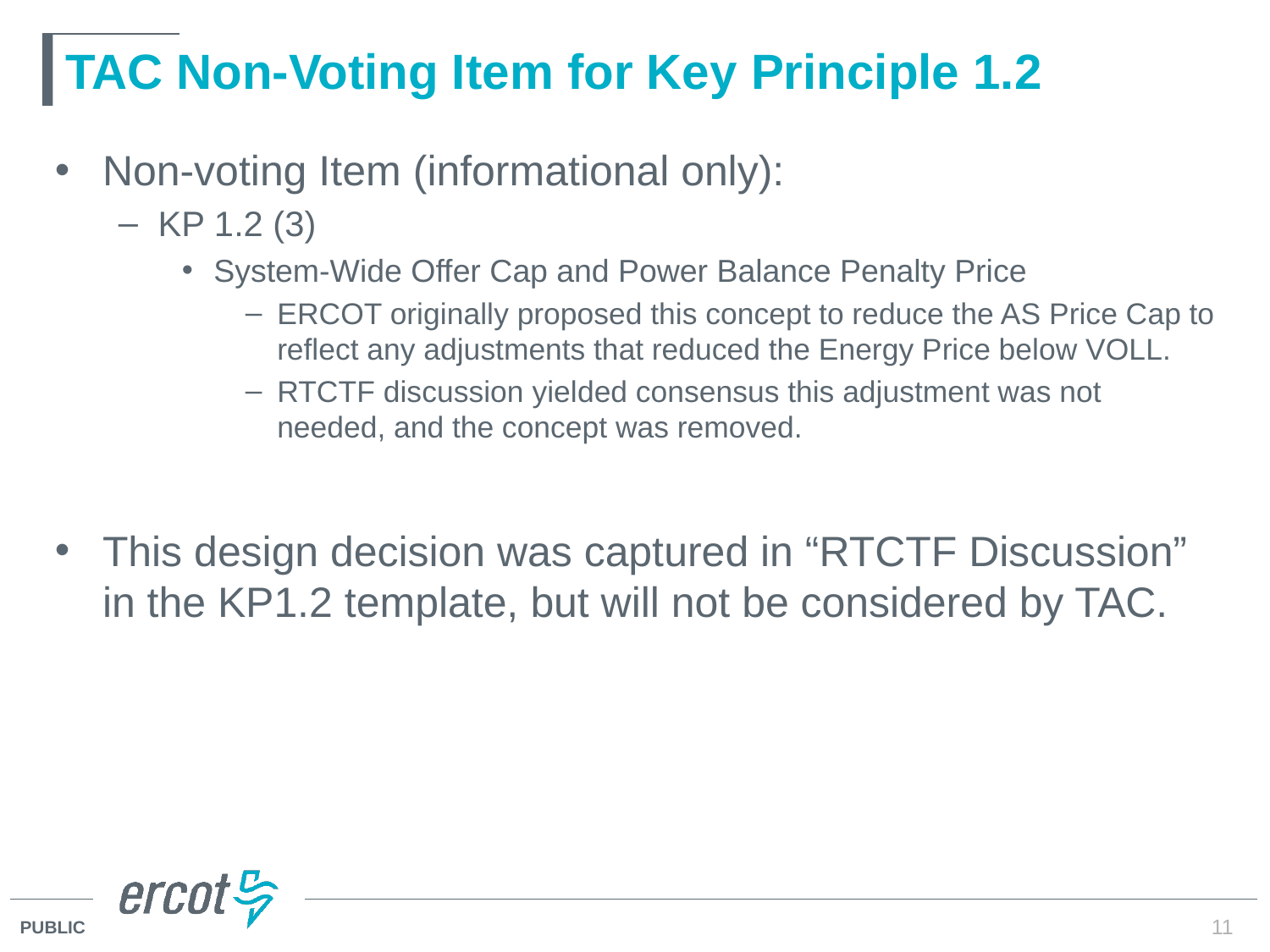

# TAC Non-Voting Item for Key Principle 1.2
Non-voting Item (informational only):
KP 1.2 (3)
System-Wide Offer Cap and Power Balance Penalty Price
ERCOT originally proposed this concept to reduce the AS Price Cap to reflect any adjustments that reduced the Energy Price below VOLL.
RTCTF discussion yielded consensus this adjustment was not needed, and the concept was removed.

This design decision was captured in “RTCTF Discussion” in the KP1.2 template, but will not be considered by TAC.
11